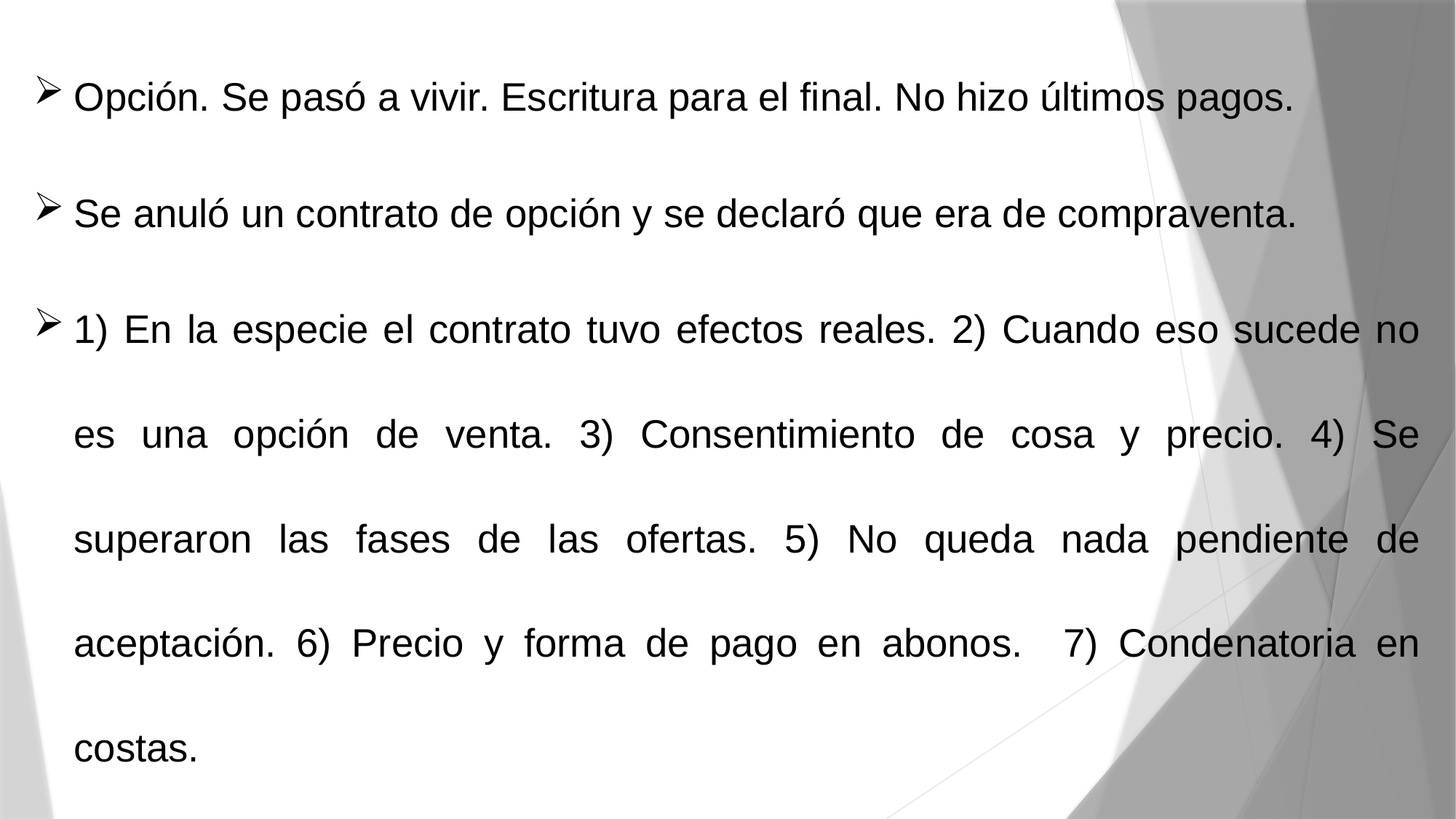

Opción. Se pasó a vivir. Escritura para el final. No hizo últimos pagos.
Se anuló un contrato de opción y se declaró que era de compraventa.
1) En la especie el contrato tuvo efectos reales. 2) Cuando eso sucede no es una opción de venta. 3) Consentimiento de cosa y precio. 4) Se superaron las fases de las ofertas. 5) No queda nada pendiente de aceptación. 6) Precio y forma de pago en abonos.  7) Condenatoria en costas.